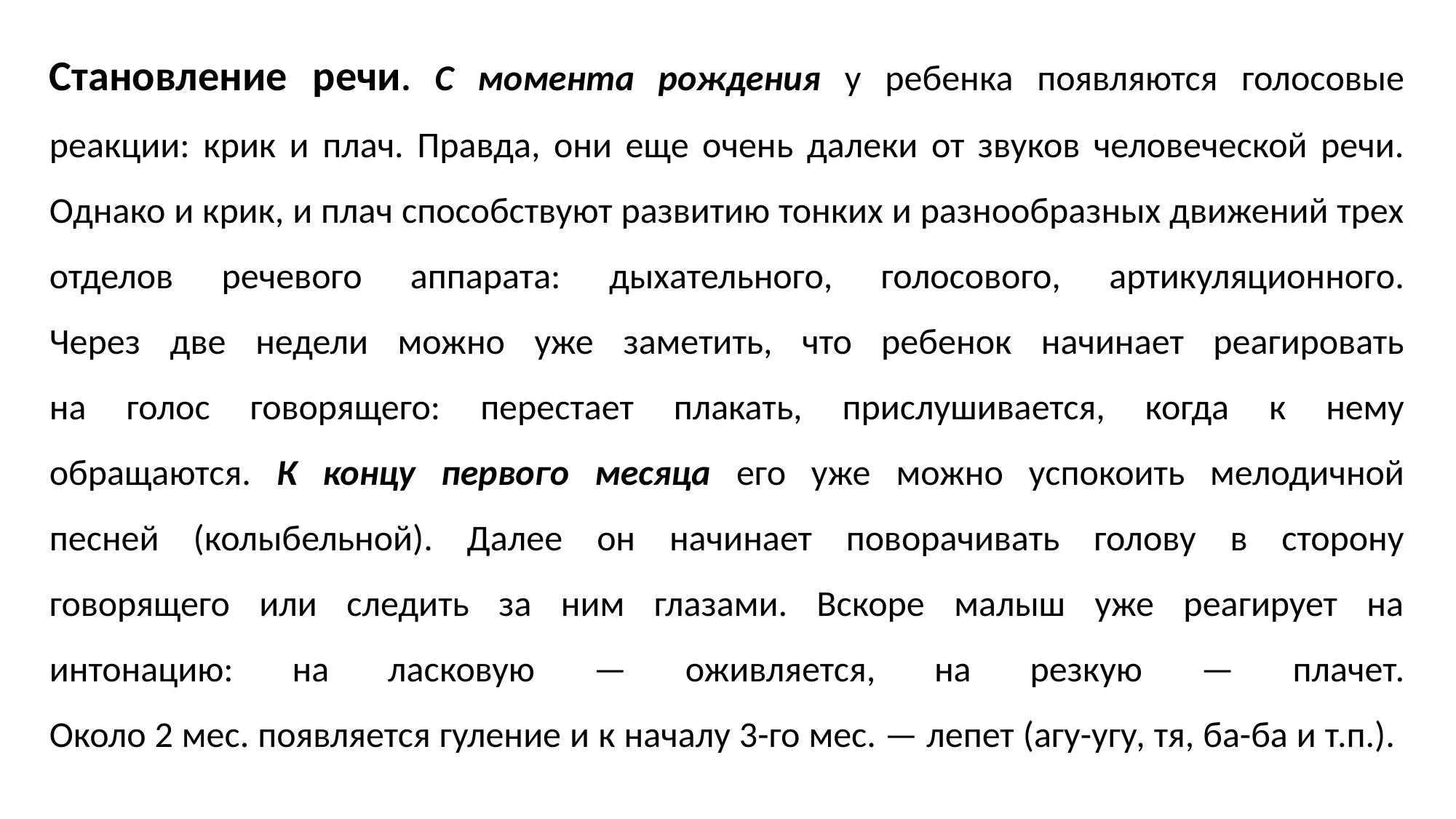

# Становление речи. С момента рождения у ребенка появляются голосовые реакции: крик и плач. Правда, они еще очень далеки от звуков человеческой речи. Однако и крик, и плач способствуют развитию тонких и разнообразных движений трех отделов речевого аппарата: дыхательного, голосового, артикуляционного. Через две недели можно уже заметить, что ребенок начинает реагировать на голос говорящего: перестает плакать, прислушивается, когда к нему обращаются. К концу первого месяца его уже можно успокоить мелодичной песней (колыбельной). Далее он начинает поворачивать голову в сторону говорящего или следить за ним глазами. Вскоре малыш уже реагирует на интонацию: на ласковую — оживляется, на резкую — плачет. Около 2 мес. появляется гуление и к началу 3-го мес. — лепет (агу-угу, тя, ба-ба и т.п.).